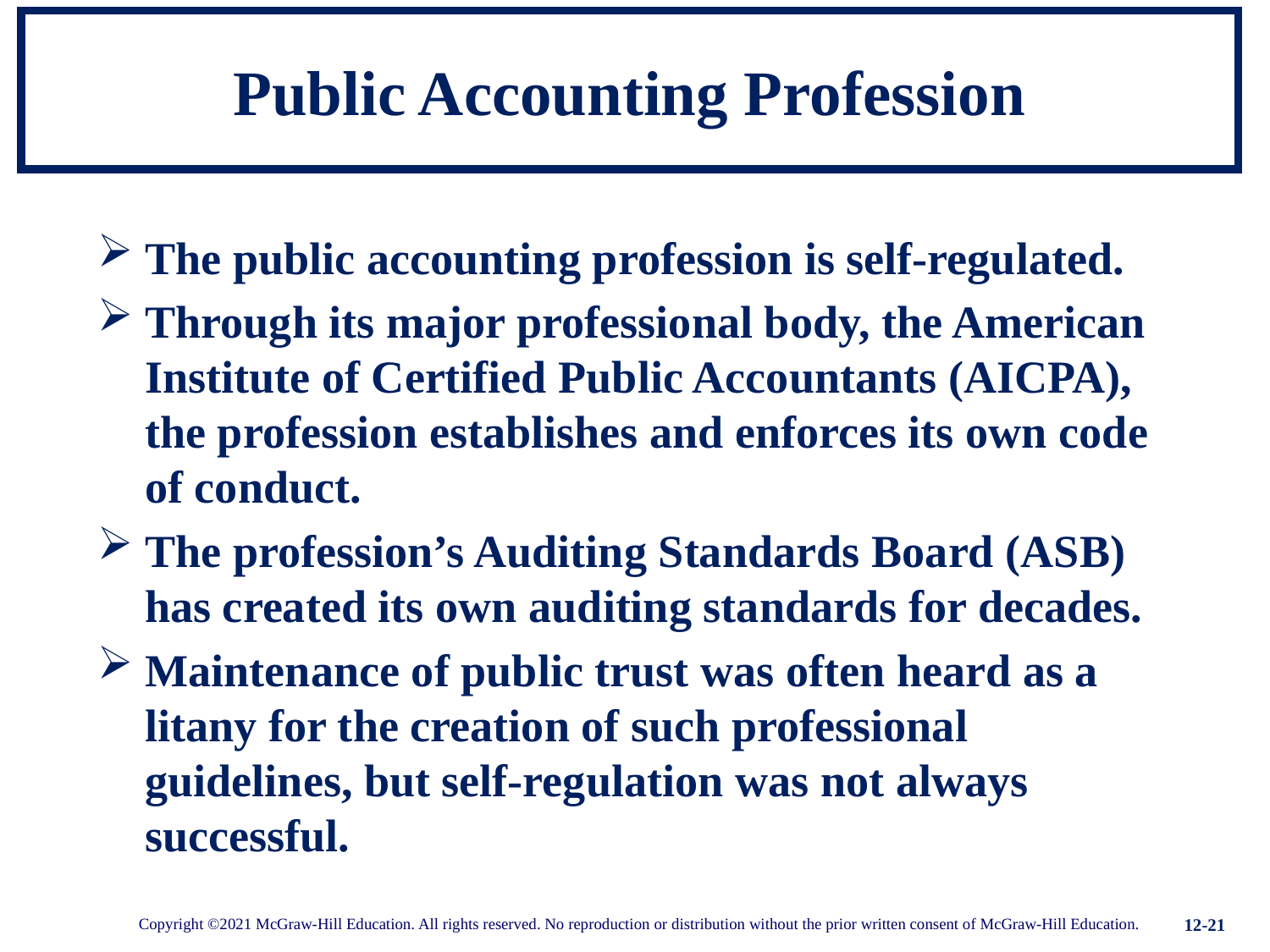

# Public Accounting Profession
The public accounting profession is self-regulated.
Through its major professional body, the American Institute of Certified Public Accountants (AICPA), the profession establishes and enforces its own code of conduct.
The profession’s Auditing Standards Board (ASB) has created its own auditing standards for decades.
Maintenance of public trust was often heard as a litany for the creation of such professional guidelines, but self-regulation was not always successful.
12-21
Copyright ©2021 McGraw-Hill Education. All rights reserved. No reproduction or distribution without the prior written consent of McGraw-Hill Education.